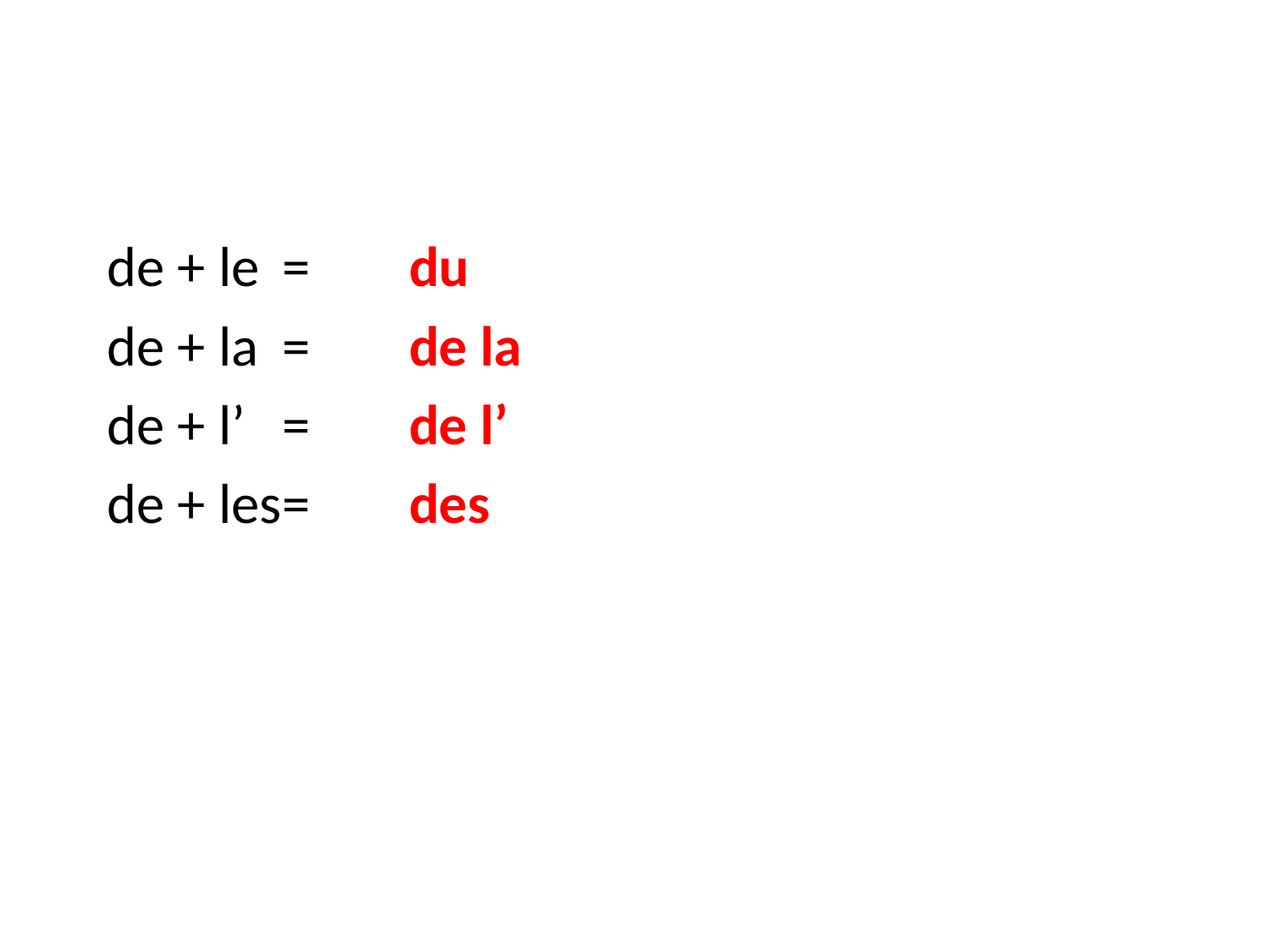

de + le	= 	du
de + la	=	de la
de + l’	=	de l’
de + les	=	des